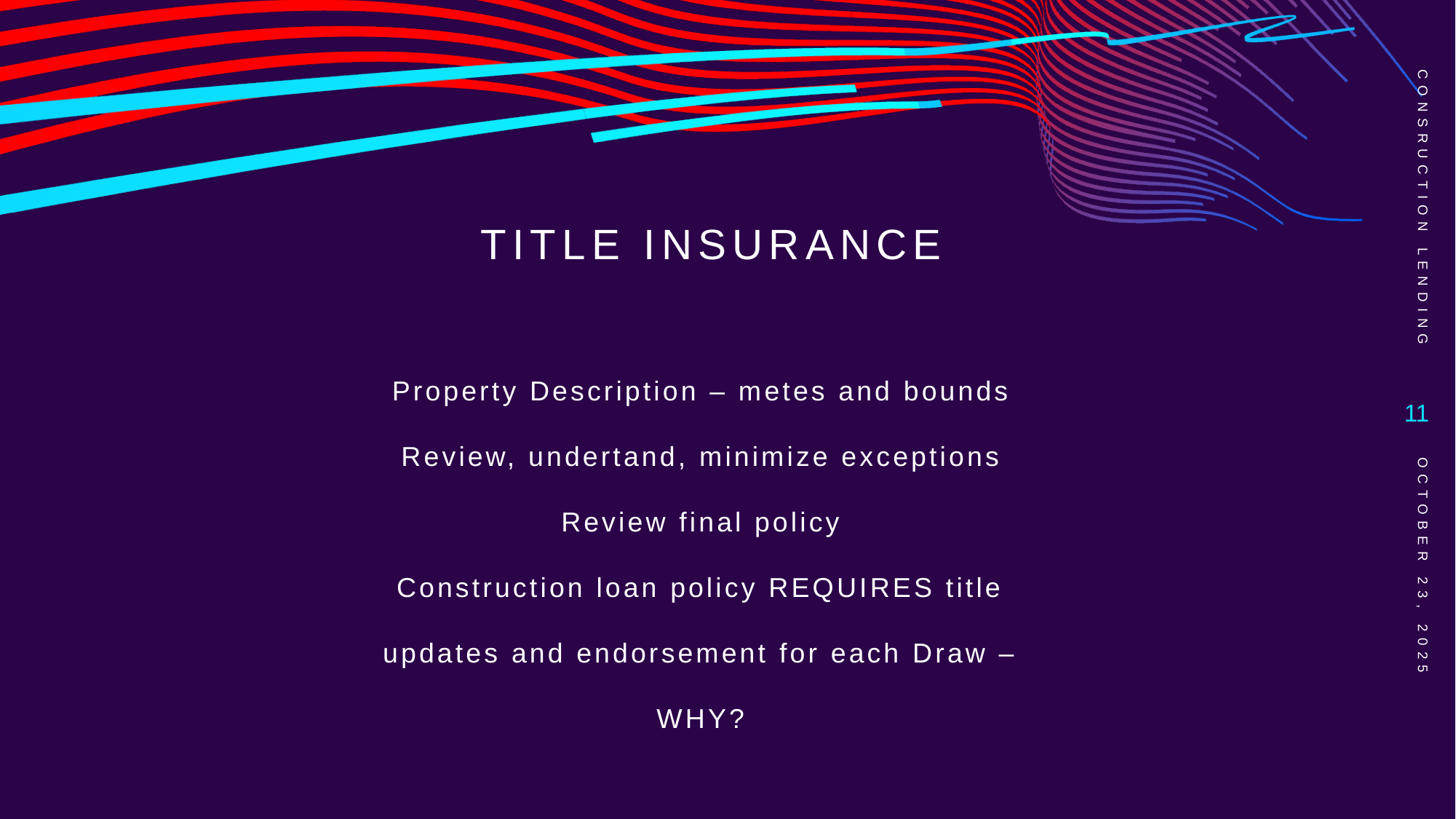

Consruction lending
# TiTle Insurance
Property Description – metes and bounds
Review, undertand, minimize exceptions
Review final policy
Construction loan policy REQUIRES title updates and endorsement for each Draw – WHY?

11
October 23, 2025